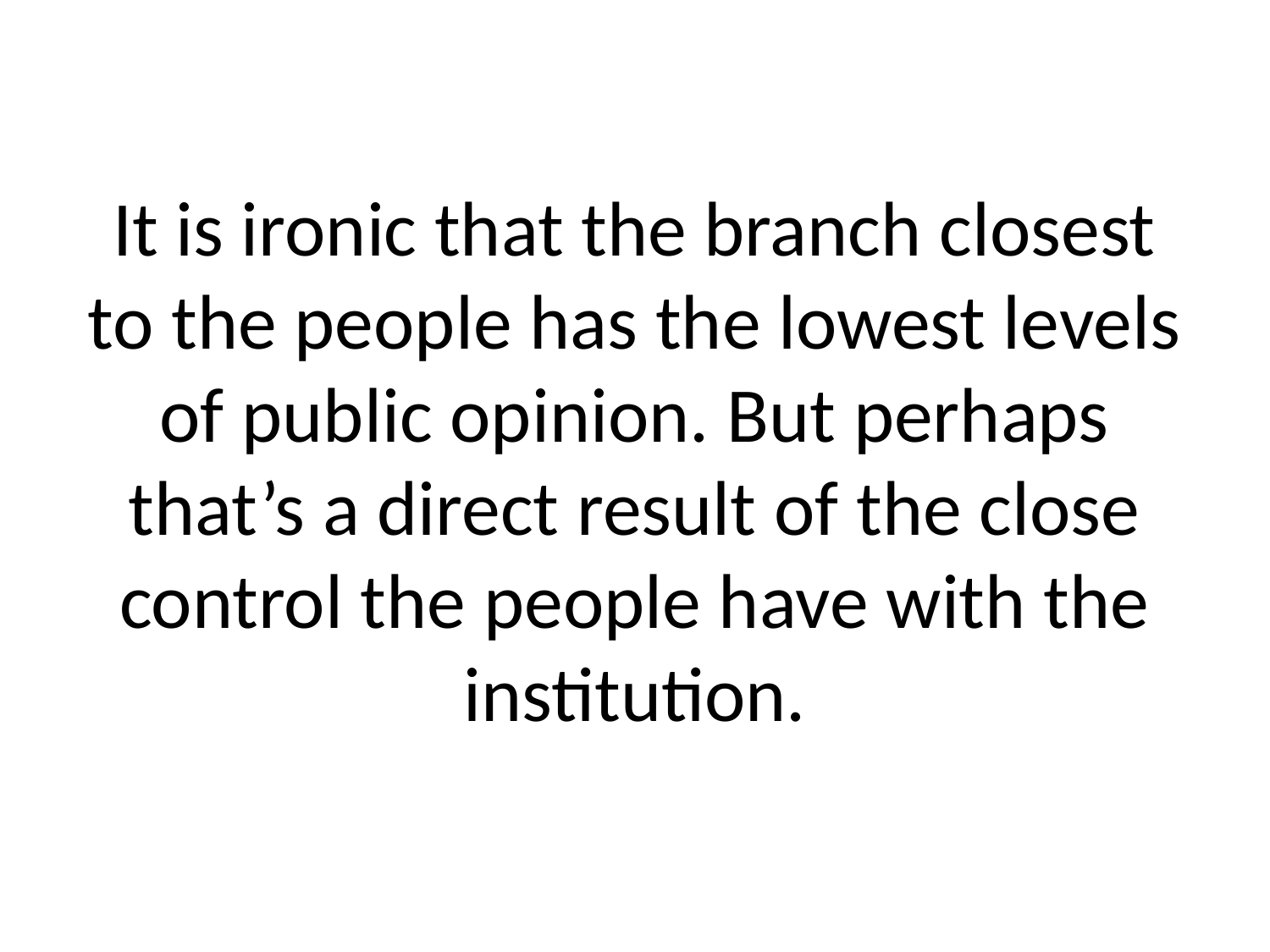

# It is ironic that the branch closest to the people has the lowest levels of public opinion. But perhaps that’s a direct result of the close control the people have with the institution.